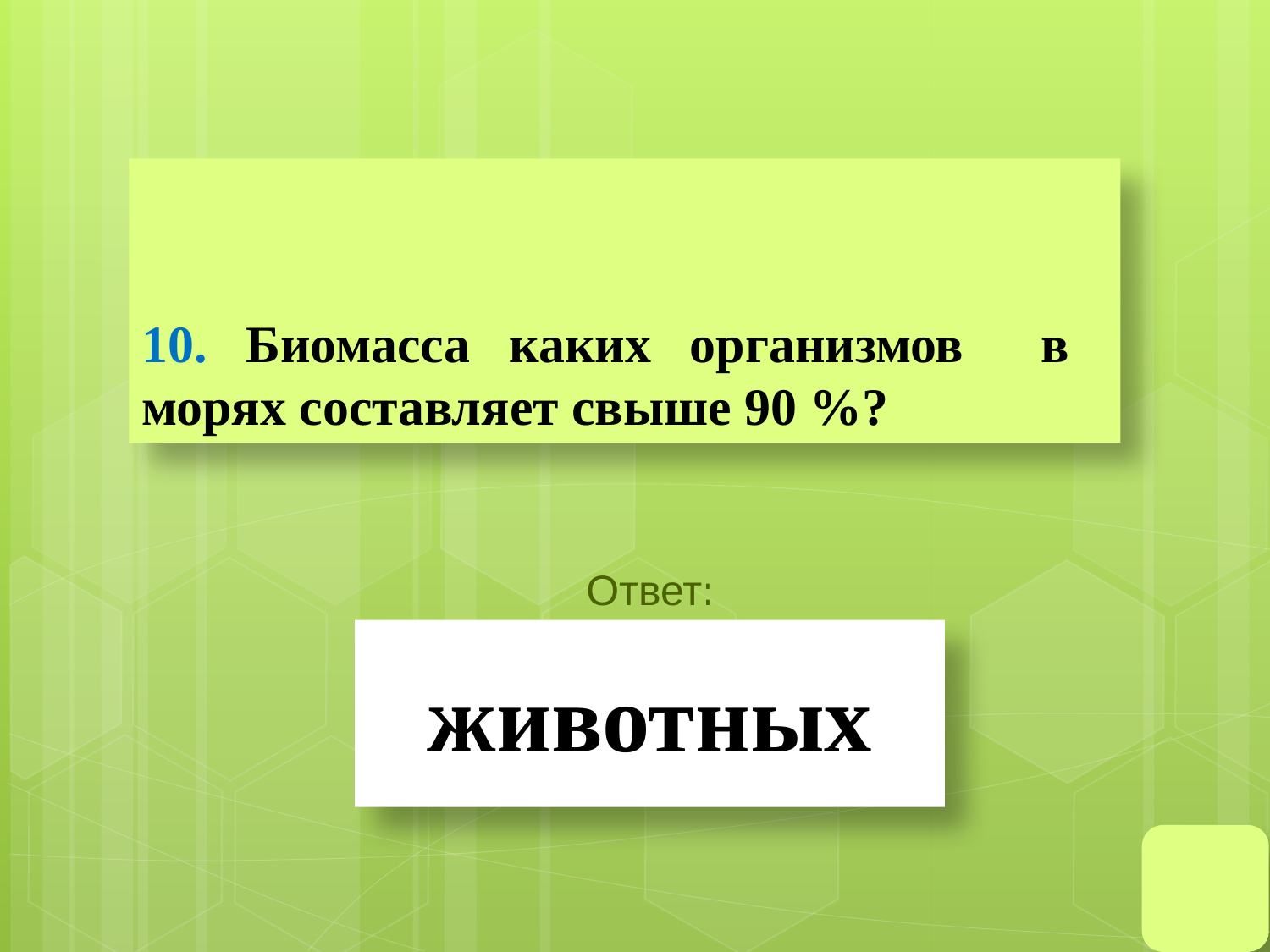

# 10. Биомасса каких организмов  в  морях составляет свыше 90 %?

Ответ:
животных